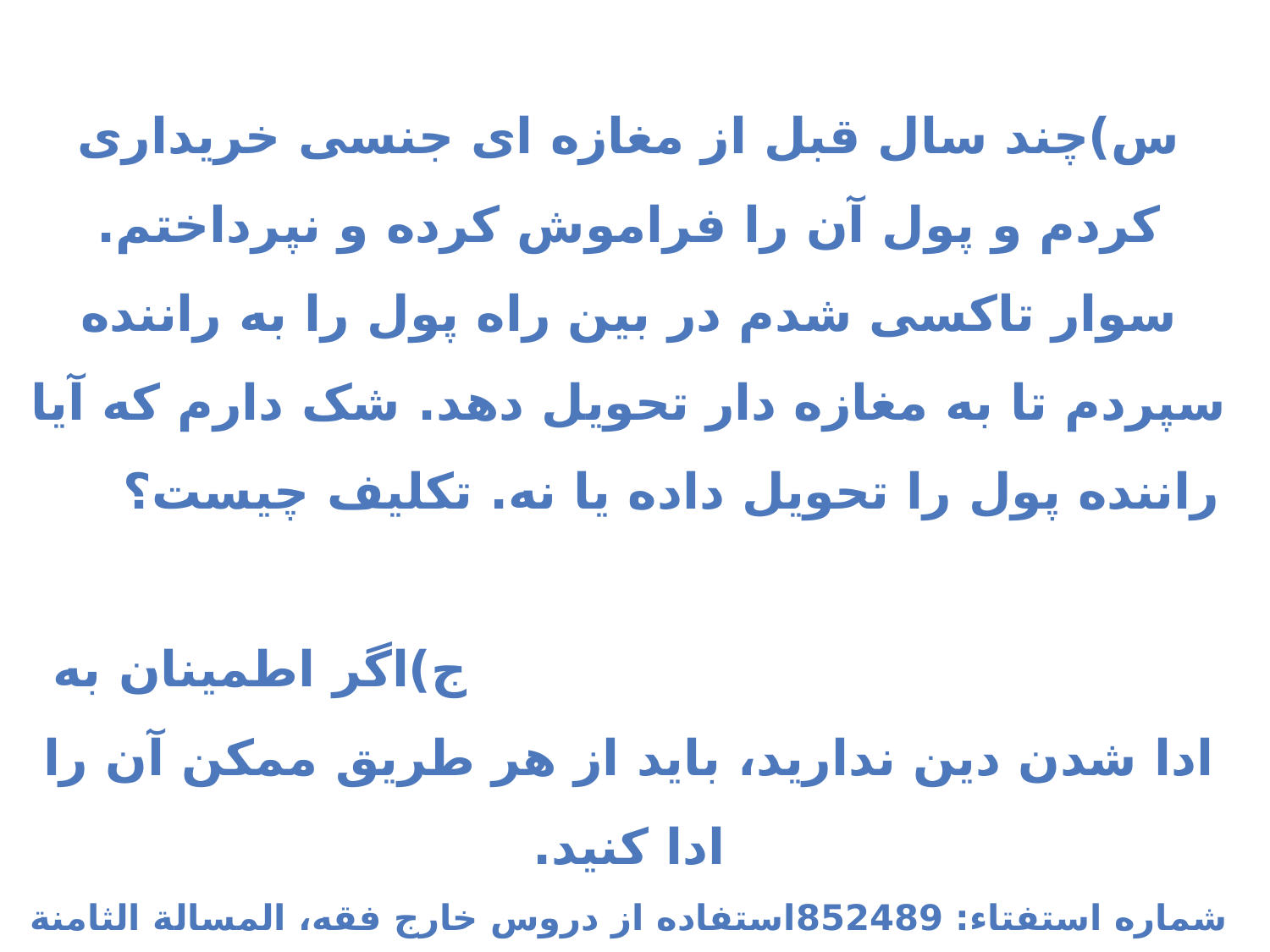

# س)چند سال قبل از مغازه ای جنسی خریداری کردم و پول آن را فراموش کرده و نپرداختم. سوار تاکسی شدم در بین راه پول را به راننده سپردم تا به مغازه دار تحویل دهد. شک دارم که آیا راننده پول را تحویل داده یا نه. تکلیف چیست؟                                                                                                                       ج)اگر اطمینان به ادا شدن دین ندارید، باید از هر طریق ممکن آن را ادا کنید. شماره استفتاء: 852489استفاده از دروس خارج فقه، المسالة الثامنة و العشرون: الجوائز السلطان جلسه 607، 1392/11/29